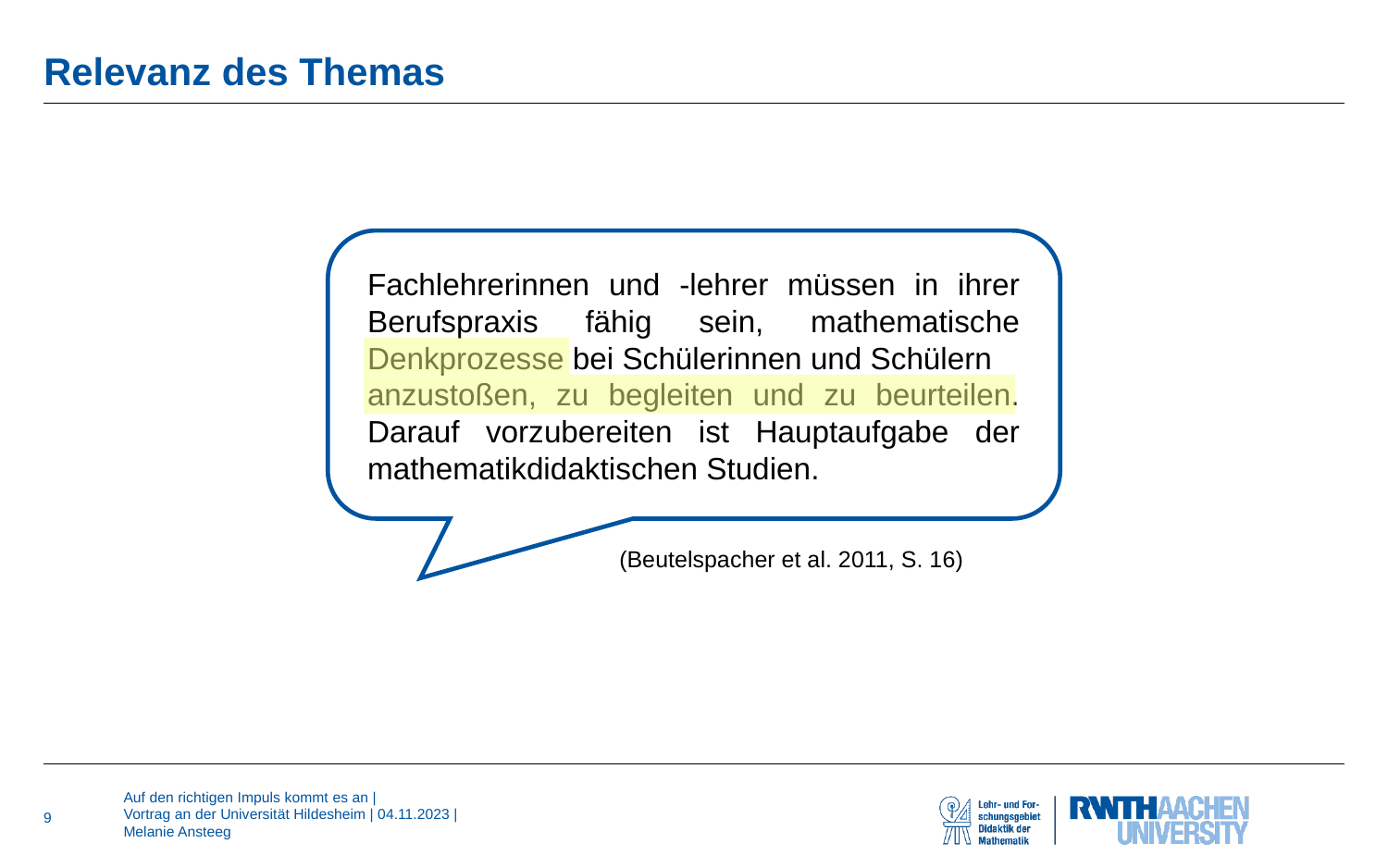

# Relevanz des Themas

Fachlehrerinnen und -lehrer müssen in ihrer Berufspraxis fähig sein, mathematische Denkprozesse bei Schülerinnen und Schülern
anzustoßen, zu begleiten und zu beurteilen. Darauf vorzubereiten ist Hauptaufgabe der mathematikdidaktischen Studien.

(Beutelspacher et al. 2011, S. 16)